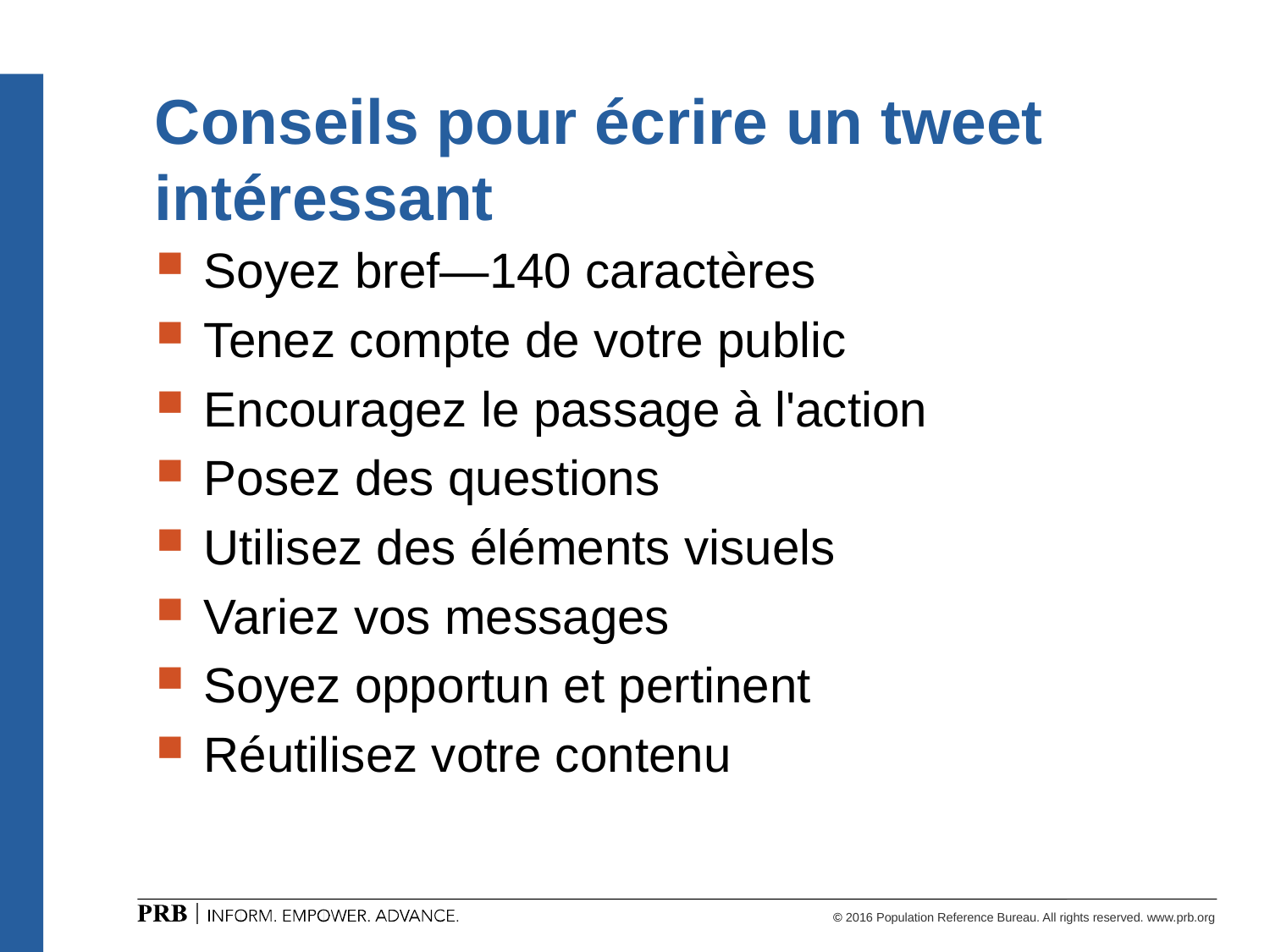

# Conseils pour écrire un tweet intéressant
Soyez bref—140 caractères
Tenez compte de votre public
Encouragez le passage à l'action
Posez des questions
Utilisez des éléments visuels
Variez vos messages
Soyez opportun et pertinent
Réutilisez votre contenu